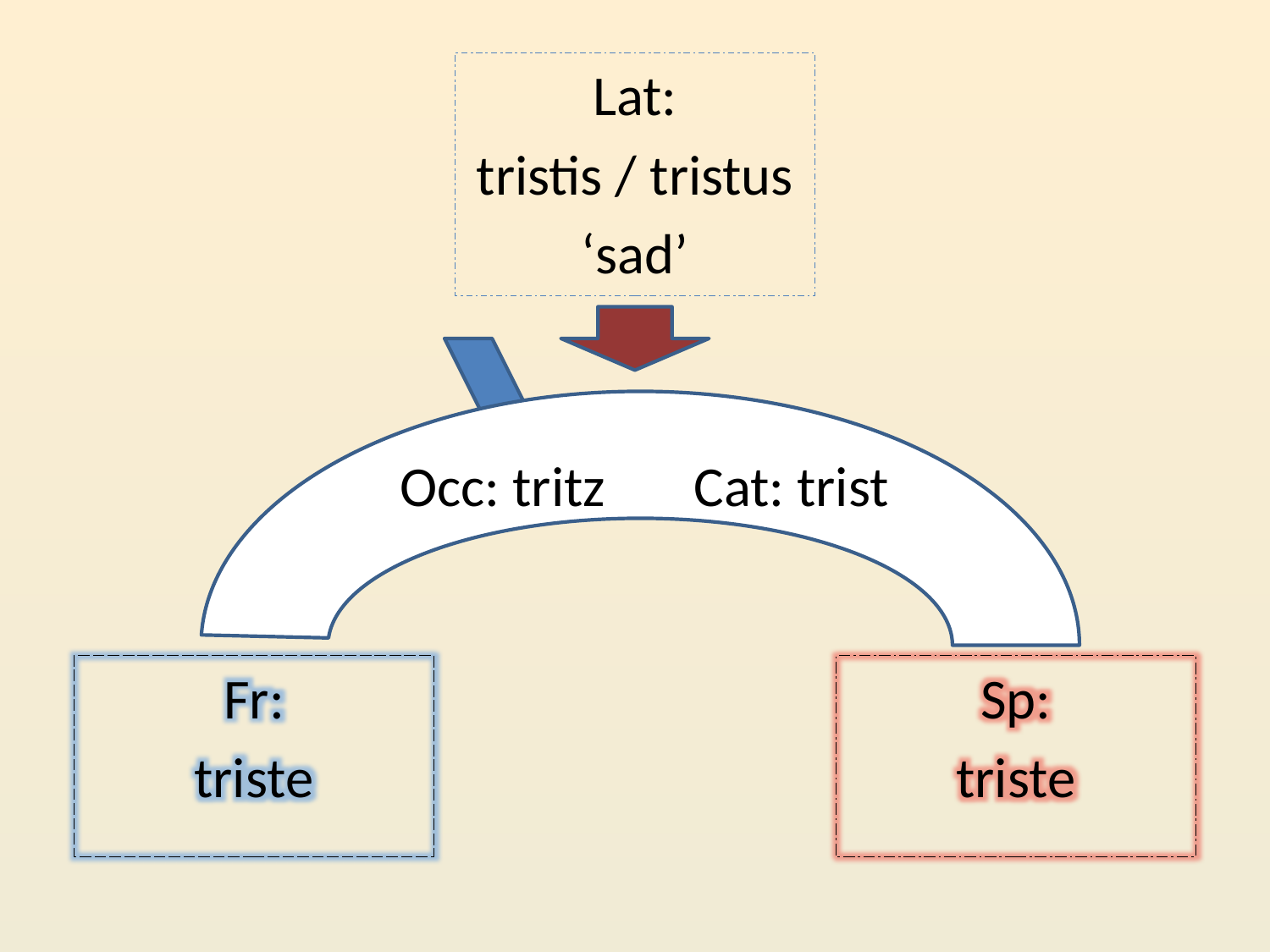

Lat:
tristis / tristus
‘sad’

   Occ: tritz       Cat: trist
Fr:
triste

Sp:
triste